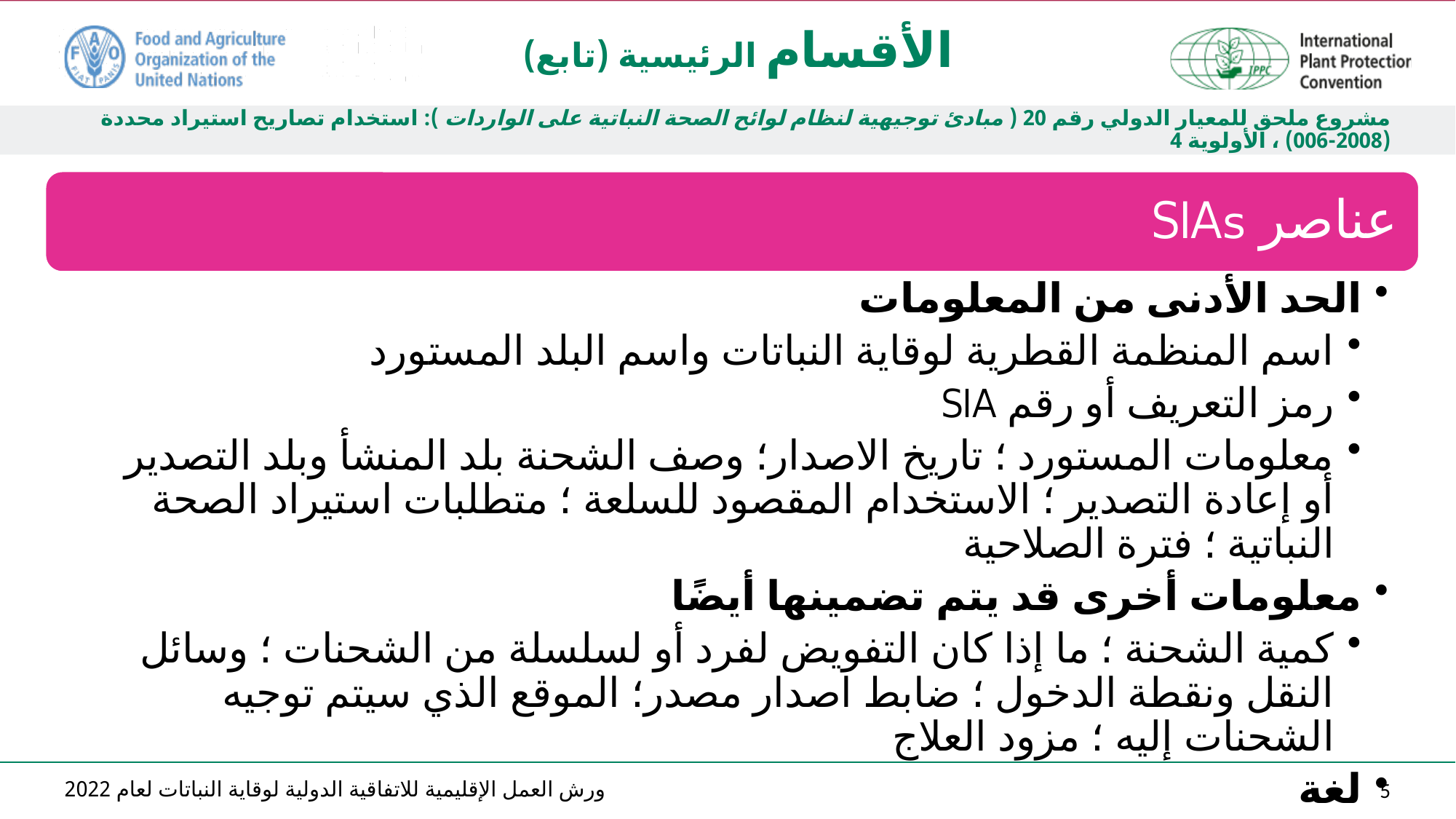

الأقسام الرئيسية (تابع)
عناصر SIAs
الحد الأدنى من المعلومات
اسم المنظمة القطرية لوقاية النباتات واسم البلد المستورد
رمز التعريف أو رقم SIA
معلومات المستورد ؛ تاريخ الاصدار؛ وصف الشحنة بلد المنشأ وبلد التصدير أو إعادة التصدير ؛ الاستخدام المقصود للسلعة ؛ متطلبات استيراد الصحة النباتية ؛ فترة الصلاحية
معلومات أخرى قد يتم تضمينها أيضًا
كمية الشحنة ؛ ما إذا كان التفويض لفرد أو لسلسلة من الشحنات ؛ وسائل النقل ونقطة الدخول ؛ ضابط اصدار مصدر؛ الموقع الذي سيتم توجيه الشحنات إليه ؛ مزود العلاج
لغة